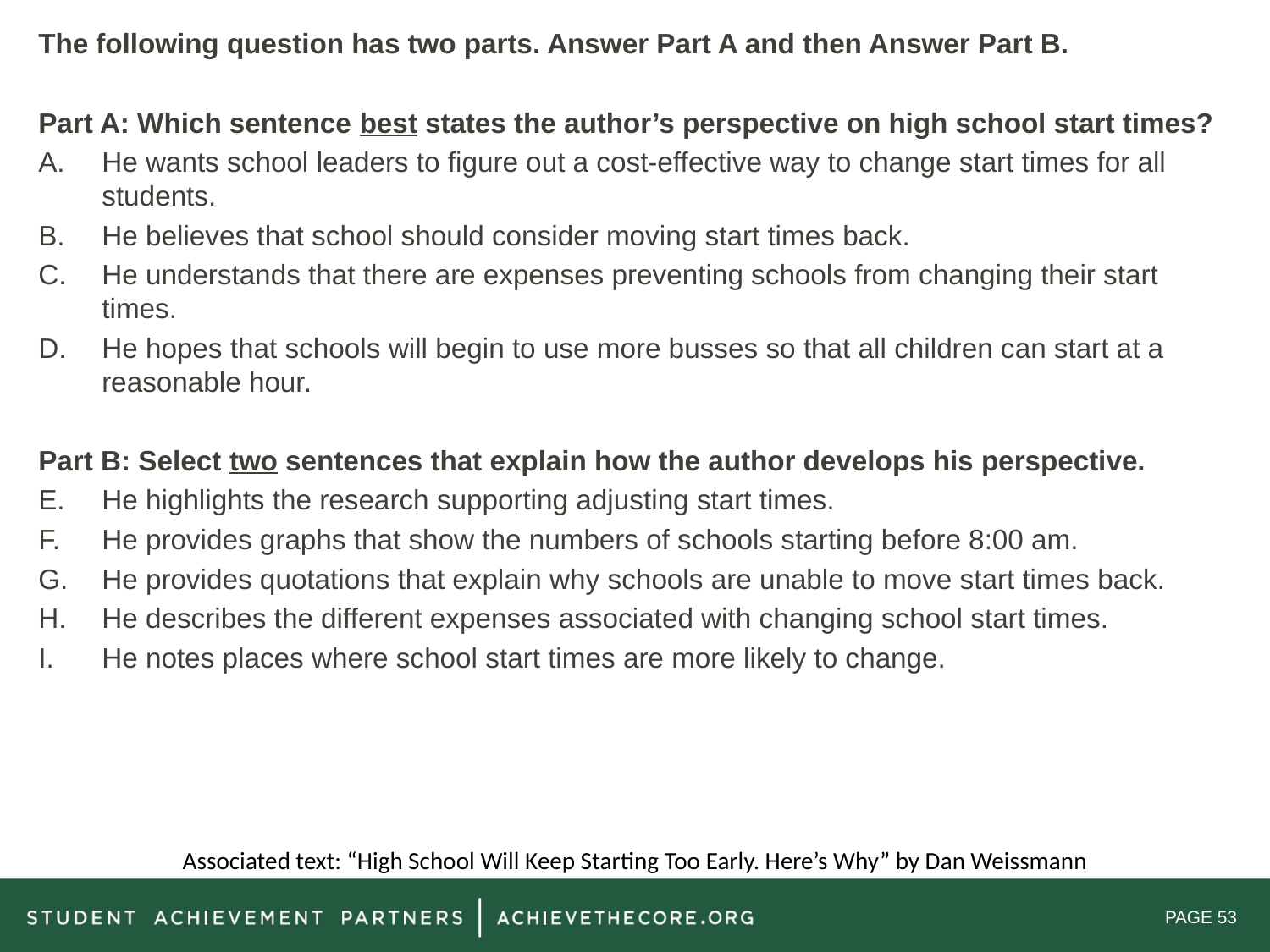

The following question has two parts. Answer Part A and then Answer Part B.

Part A: Which sentence best states the author’s perspective on high school start times?
He wants school leaders to figure out a cost-effective way to change start times for all students.
He believes that school should consider moving start times back.
He understands that there are expenses preventing schools from changing their start times.
He hopes that schools will begin to use more busses so that all children can start at a reasonable hour.

Part B: Select two sentences that explain how the author develops his perspective.
He highlights the research supporting adjusting start times.
He provides graphs that show the numbers of schools starting before 8:00 am.
He provides quotations that explain why schools are unable to move start times back.
He describes the different expenses associated with changing school start times.
He notes places where school start times are more likely to change.
Associated text: “High School Will Keep Starting Too Early. Here’s Why” by Dan Weissmann